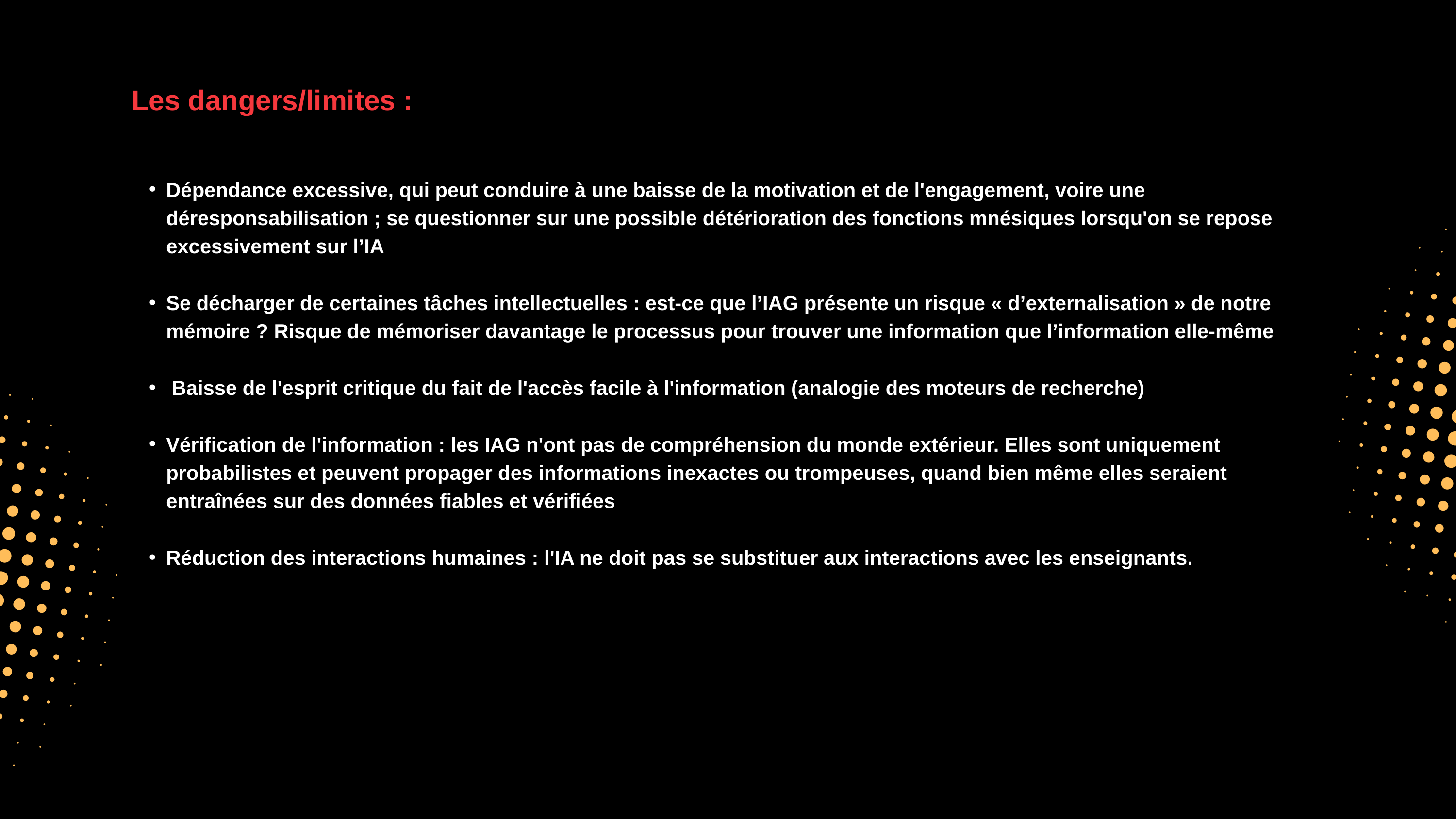

Les dangers/limites :

Dépendance excessive, qui peut conduire à une baisse de la motivation et de l'engagement, voire une déresponsabilisation ; se questionner sur une possible détérioration des fonctions mnésiques lorsqu'on se repose excessivement sur l’IA

Se décharger de certaines tâches intellectuelles : est-ce que l’IAG présente un risque « d’externalisation » de notre mémoire ? Risque de mémoriser davantage le processus pour trouver une information que l’information elle-même

 Baisse de l'esprit critique du fait de l'accès facile à l'information (analogie des moteurs de recherche)

Vérification de l'information : les IAG n'ont pas de compréhension du monde extérieur. Elles sont uniquement probabilistes et peuvent propager des informations inexactes ou trompeuses, quand bien même elles seraient entraînées sur des données fiables et vérifiées

Réduction des interactions humaines : l'IA ne doit pas se substituer aux interactions avec les enseignants.